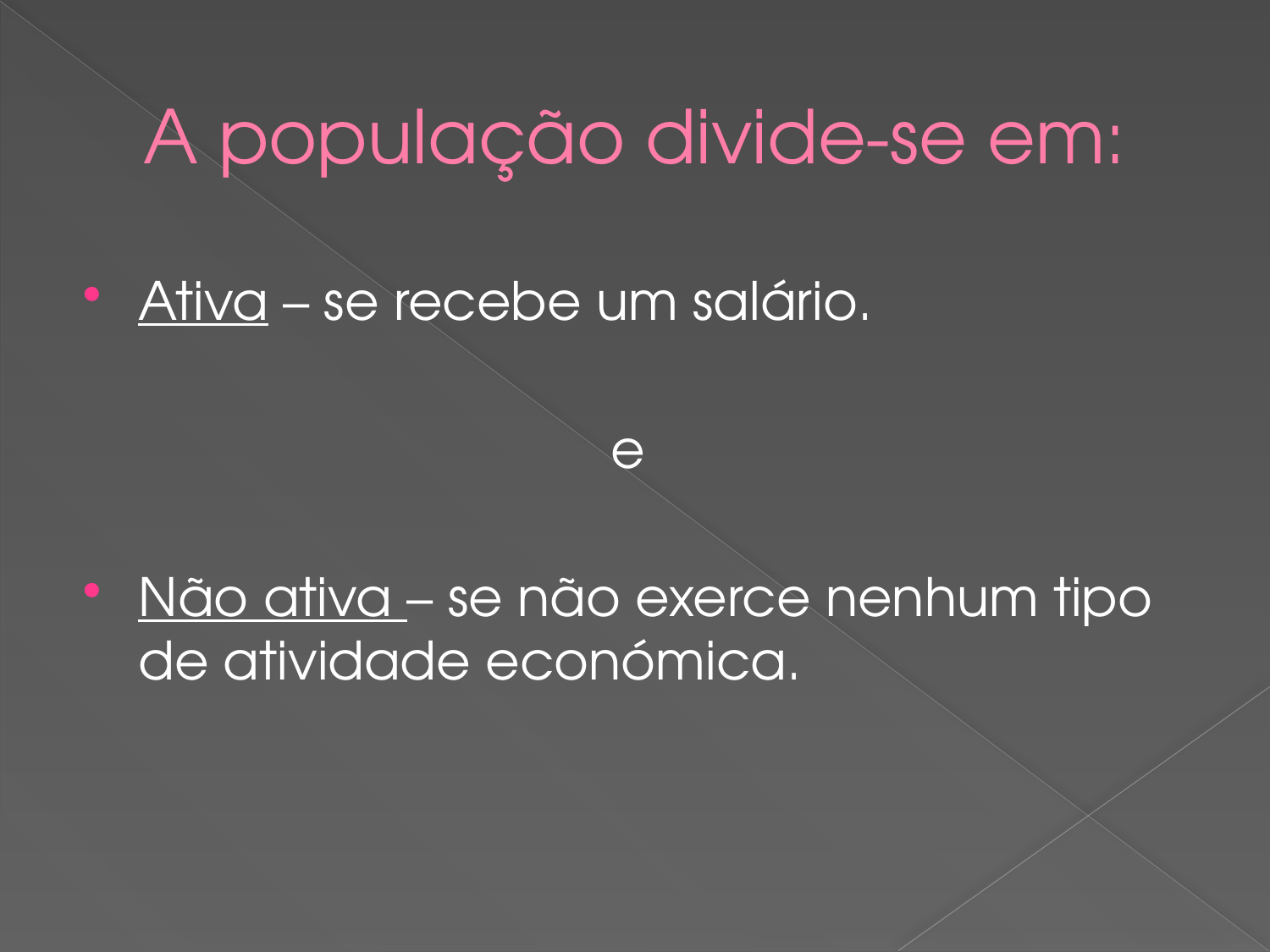

# A população divide-se em:
Ativa – se recebe um salário.

                                    e

Não ativa – se não exerce nenhum tipo de atividade económica.